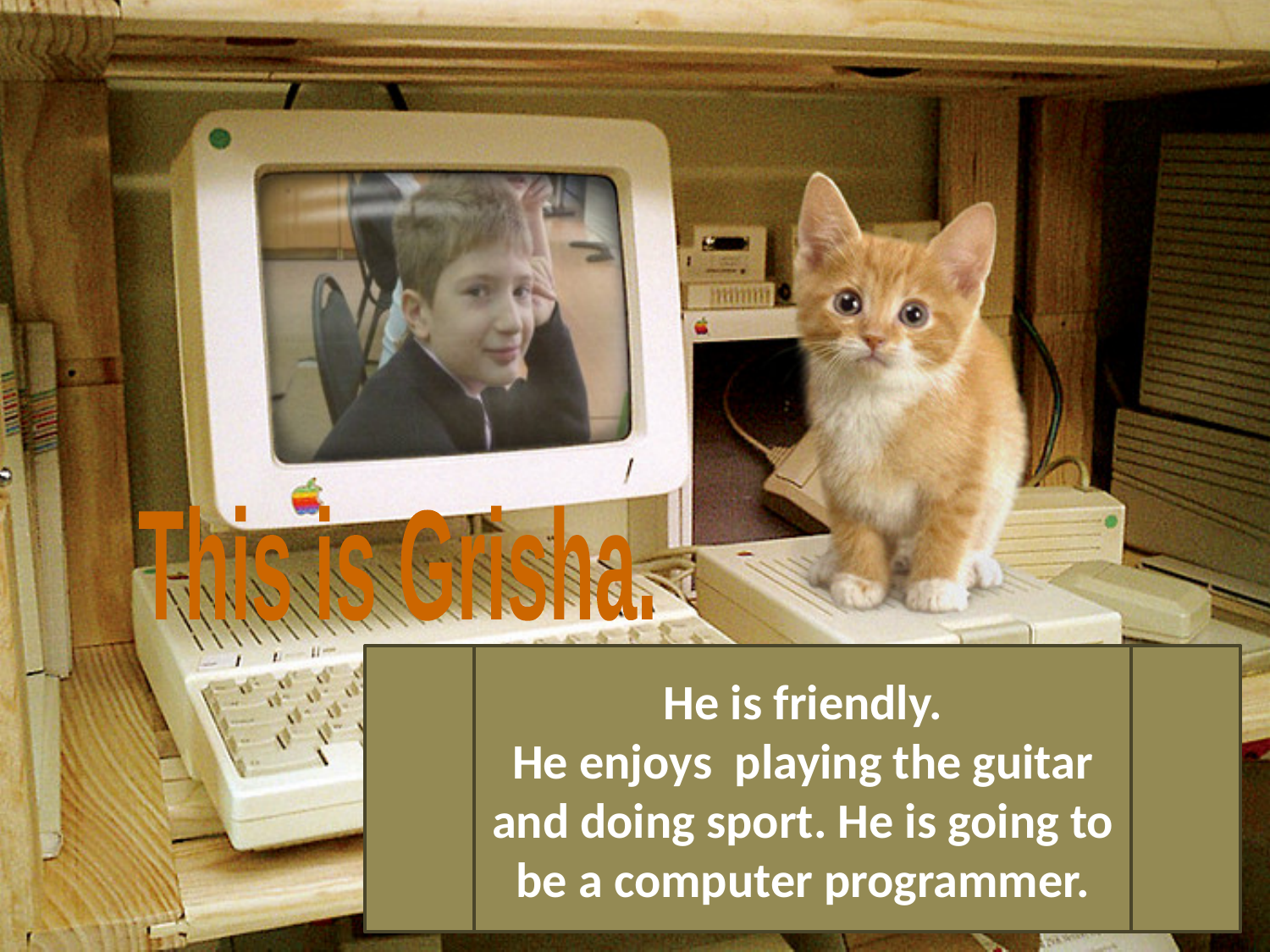

This is Grisha.
He is friendly.
He enjoys  playing the guitar
and doing sport. He is going to be a computer programmer.